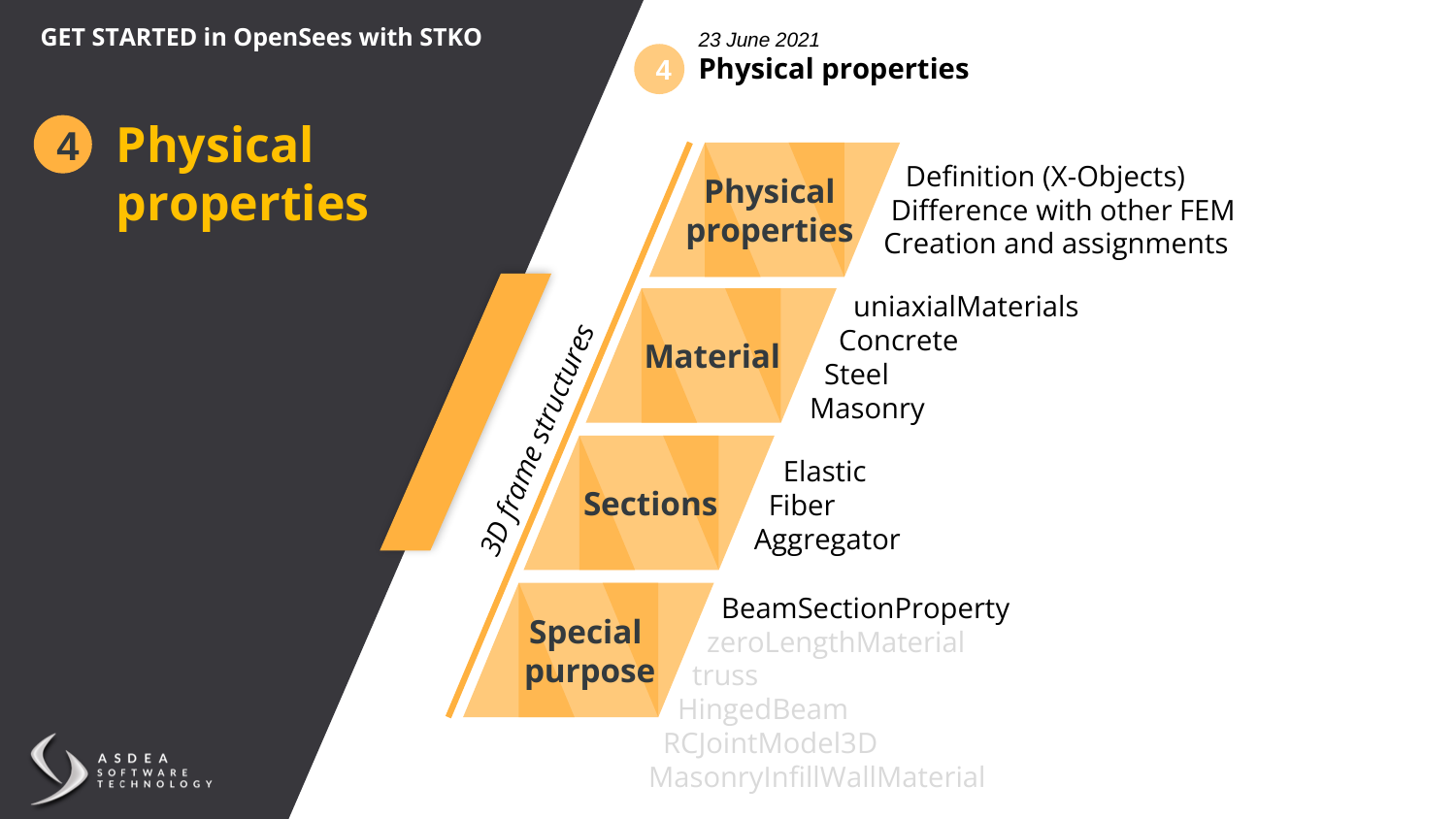

GET STARTED in OpenSees with STKO
23 June 2021
Physical properties
4
Physical
properties
4

Physical
properties

    Definition (X-Objects)
  Difference with other FEM
 Creation and assignments
        uniaxialMaterials
      Concrete
    Steel
  Masonry

Material

3D frame structures

Sections

    Elastic
  Fiber
Aggregator
          BeamSectionProperty
        zeroLengthMaterial
      truss
    HingedBeam
  RCJointModel3D
MasonryInfillWallMaterial

Special
purpose